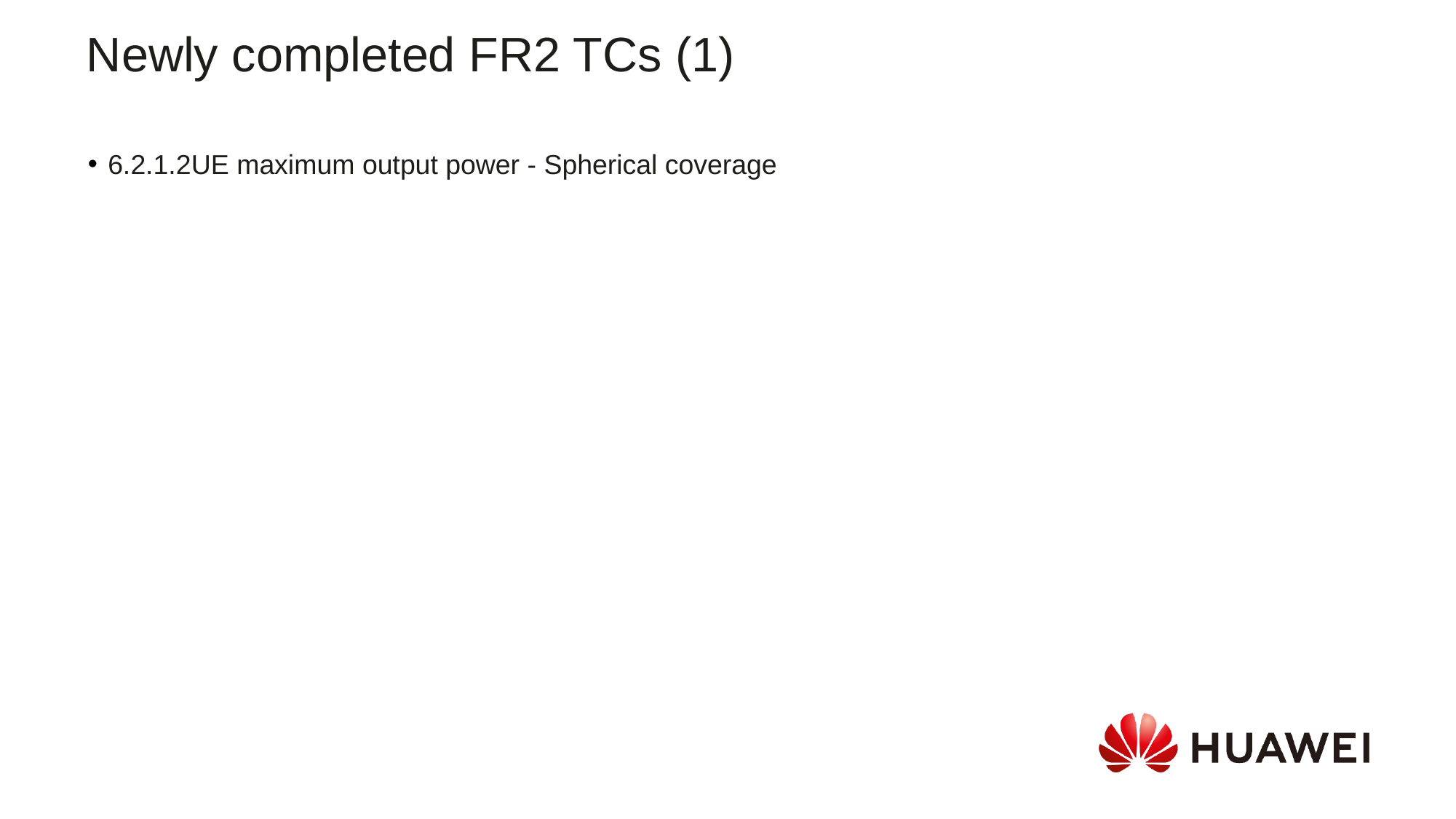

Newly completed FR2 TCs (1)
6.2.1.2	UE maximum output power - Spherical coverage